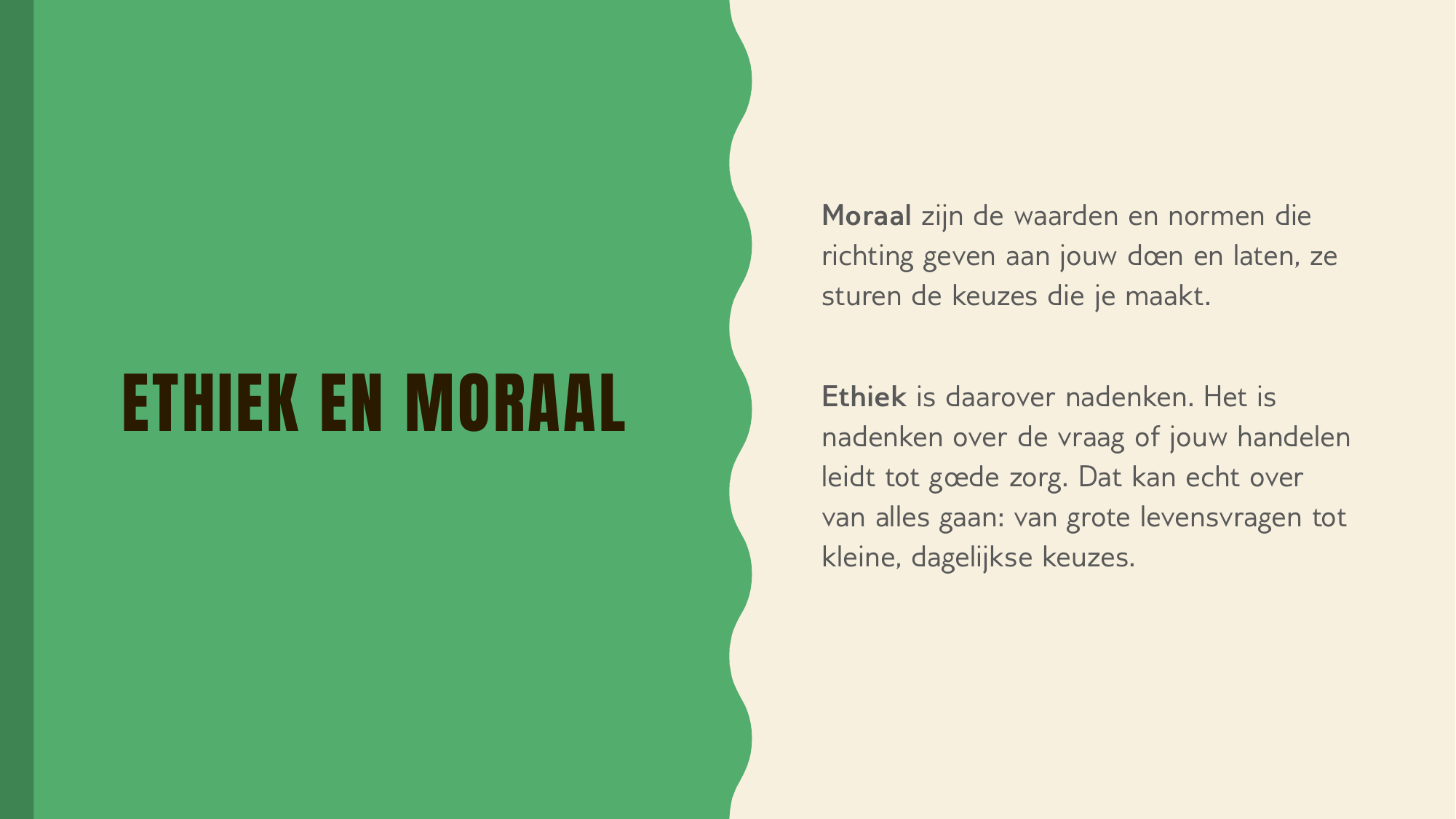

Moraal zijn de waarden en normen die richting geven aan jouw doen en laten, ze sturen de keuzes die je maakt.

Ethiek is daarover nadenken. Het is nadenken over de vraag of jouw handelen leidt tot goede zorg. Dat kan echt over van alles gaan: van grote levensvragen tot kleine, dagelijkse keuzes.

# Ethiek en moraal